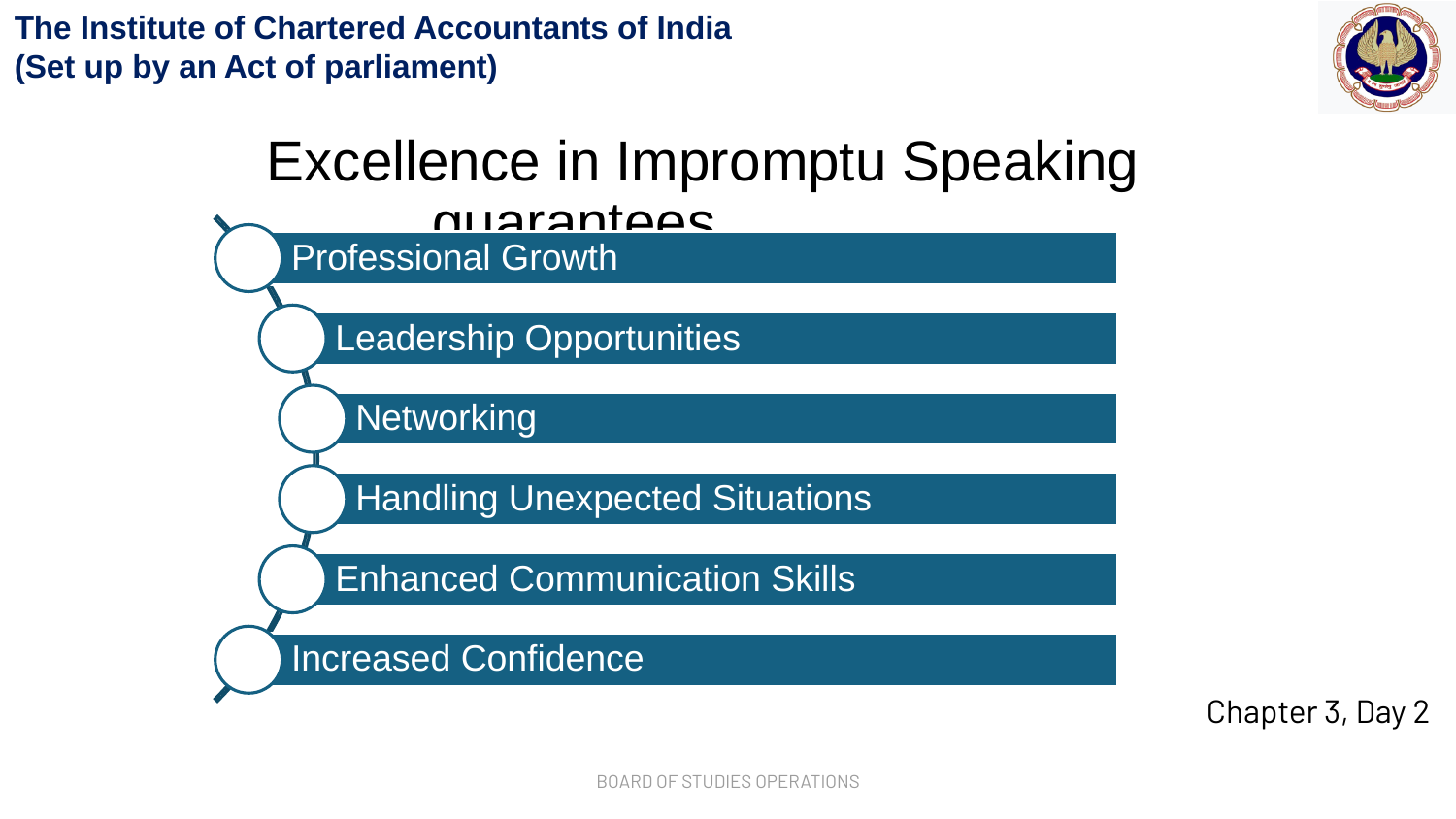

Excellence in Impromptu Speaking guarantees…………..

Professional Growth
Leadership Opportunities
Networking
Handling Unexpected Situations
Enhanced Communication Skills
Increased Confidence
BOARD OF STUDIES OPERATIONS